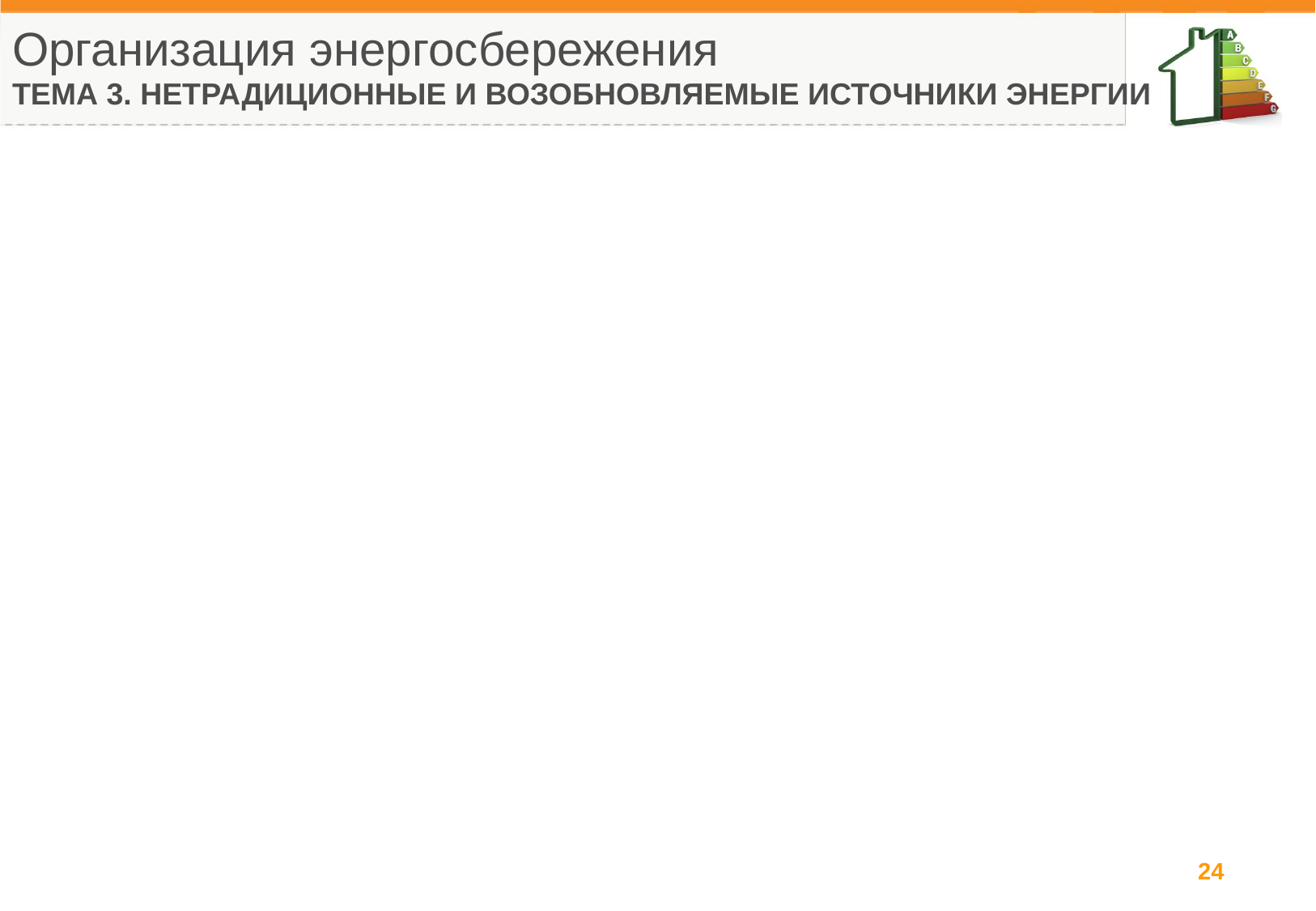

Организация энергосбережения
ТЕМА 3. НЕТРАДИЦИОННЫЕ И ВОЗОБНОВЛЯЕМЫЕ ИСТОЧНИКИ ЭНЕРГИИ